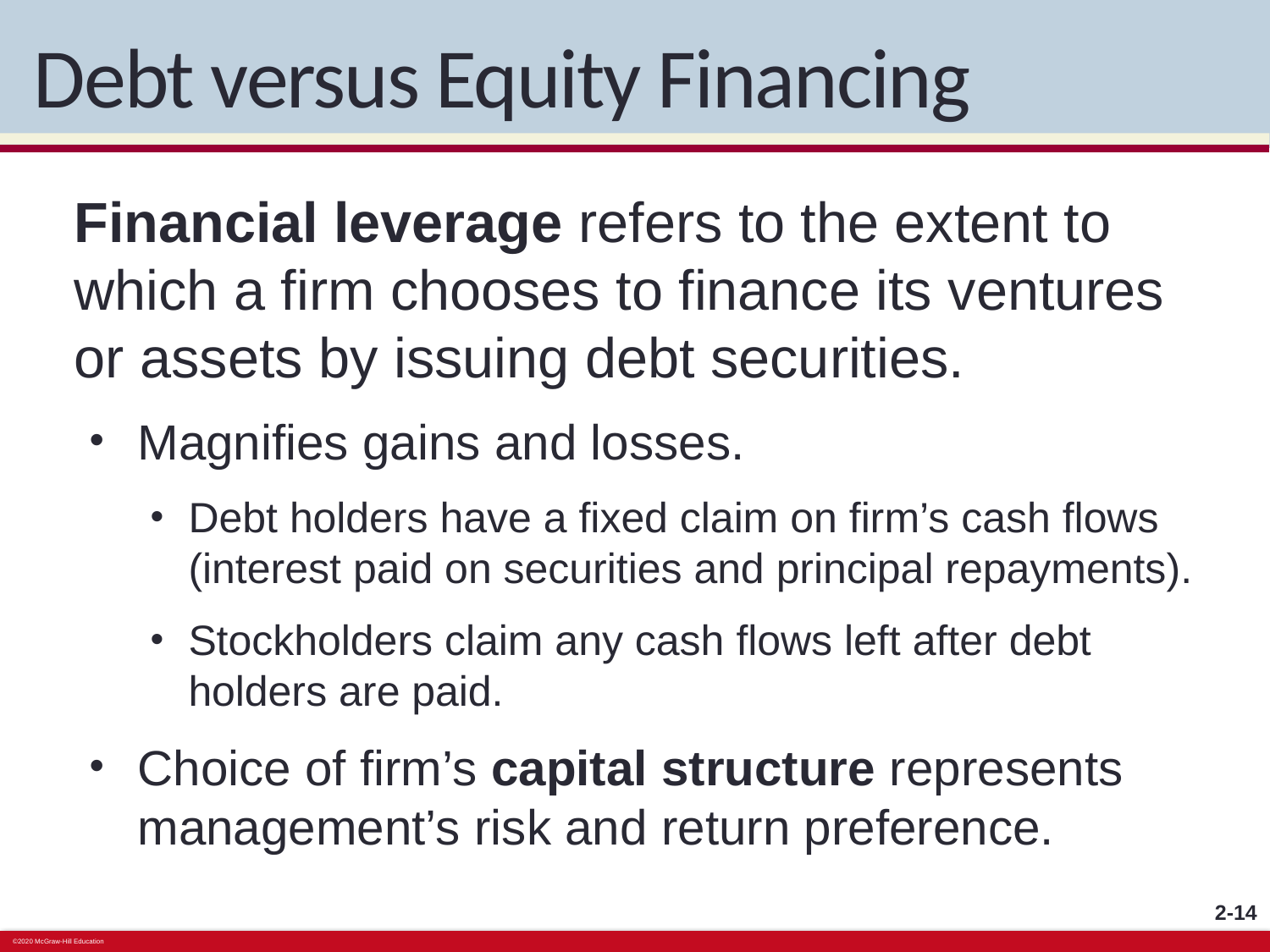

# Debt versus Equity Financing
Financial leverage refers to the extent to which a firm chooses to finance its ventures or assets by issuing debt securities.
Magnifies gains and losses.
Debt holders have a fixed claim on firm’s cash flows (interest paid on securities and principal repayments).
Stockholders claim any cash flows left after debt holders are paid.
Choice of firm’s capital structure represents management’s risk and return preference.